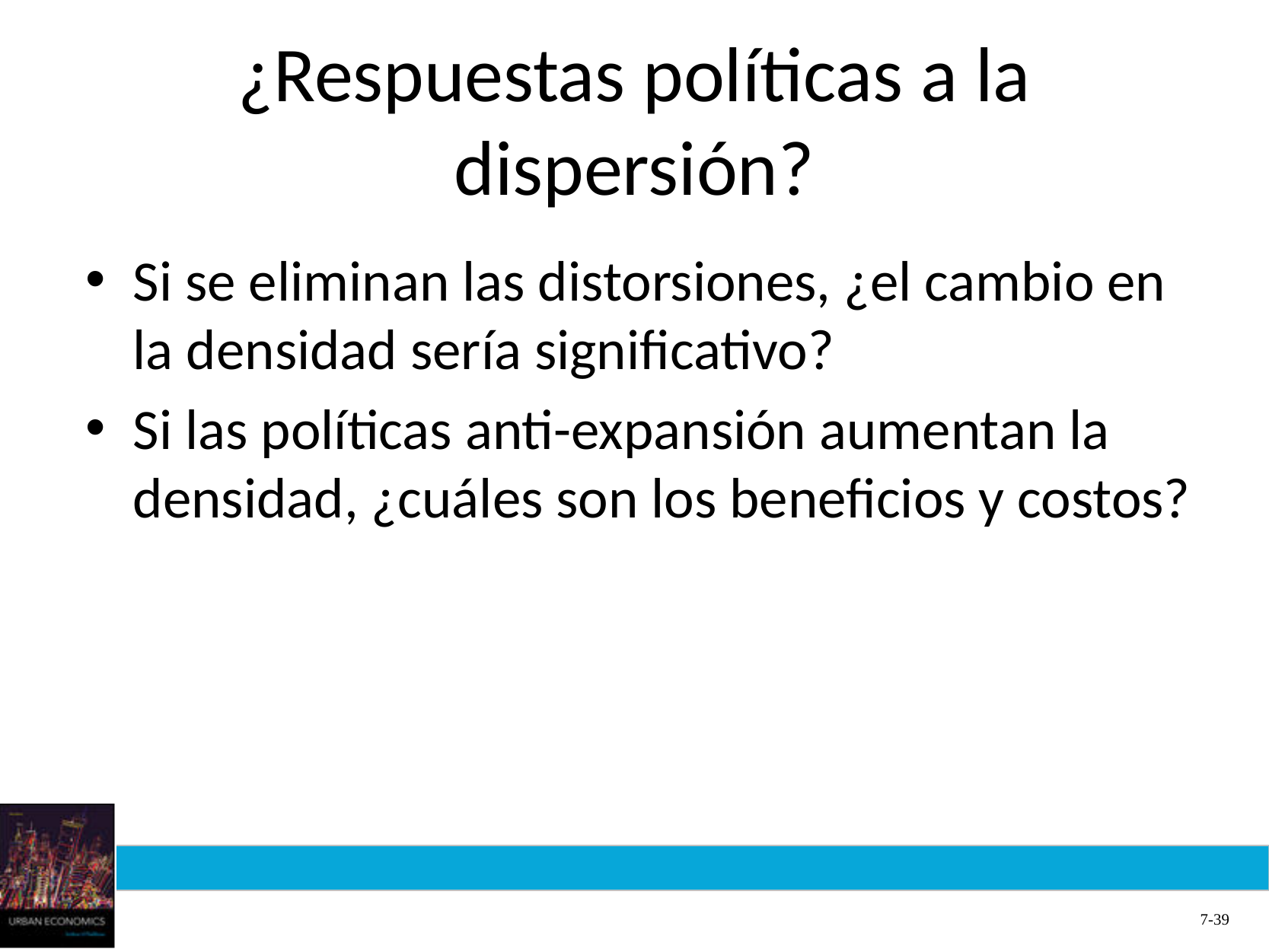

# ¿Respuestas políticas a la dispersión?
Si se eliminan las distorsiones, ¿el cambio en la densidad sería significativo?
Si las políticas anti-expansión aumentan la densidad, ¿cuáles son los beneficios y costos?
7-39